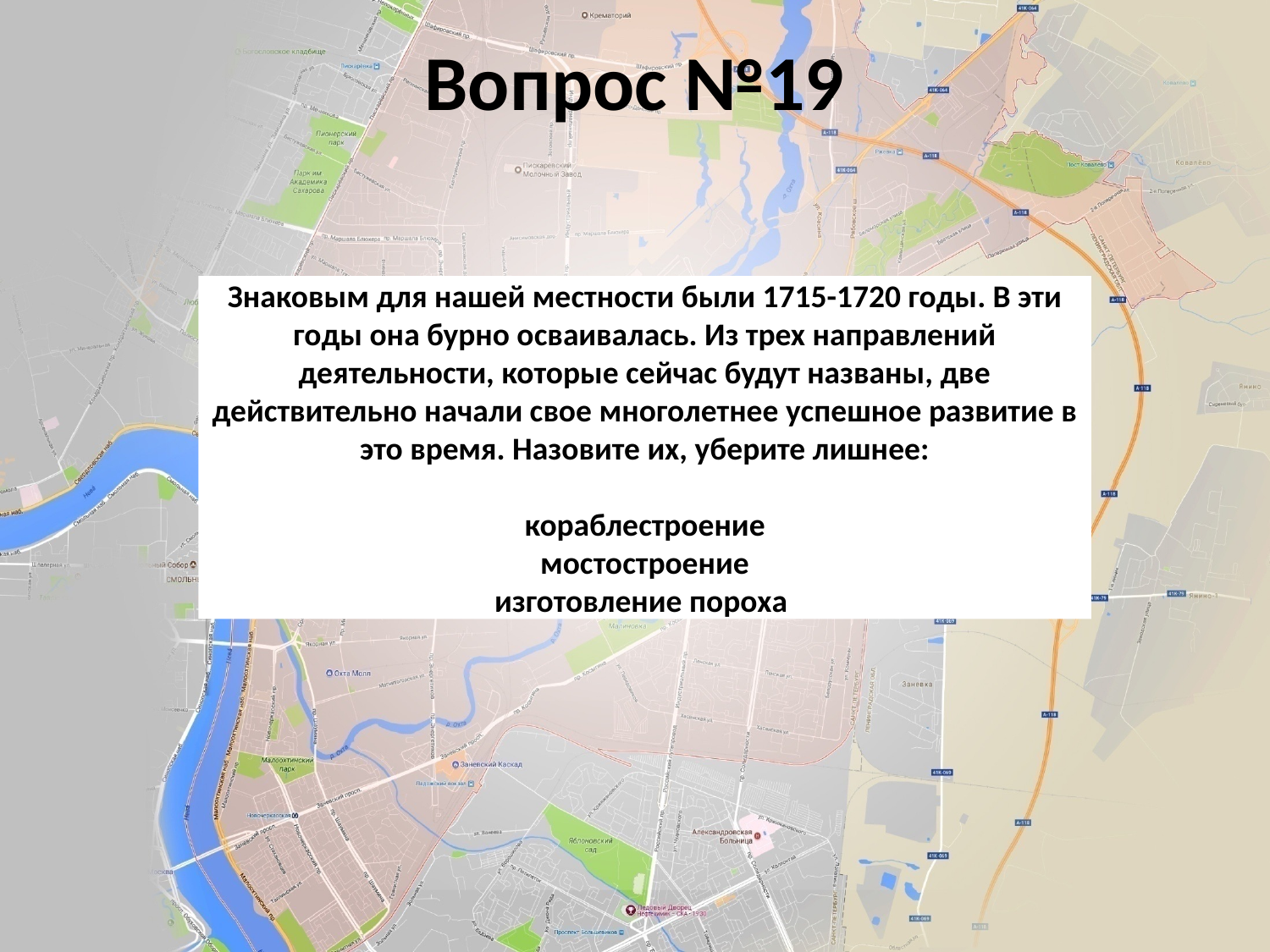

Вопрос №19
Знаковым для нашей местности были 1715-1720 годы. В эти годы она бурно осваивалась. Из трех направлений деятельности, которые сейчас будут названы, две действительно начали свое многолетнее успешное развитие в это время. Назовите их, уберите лишнее:

кораблестроение
мостостроение
изготовление пороха